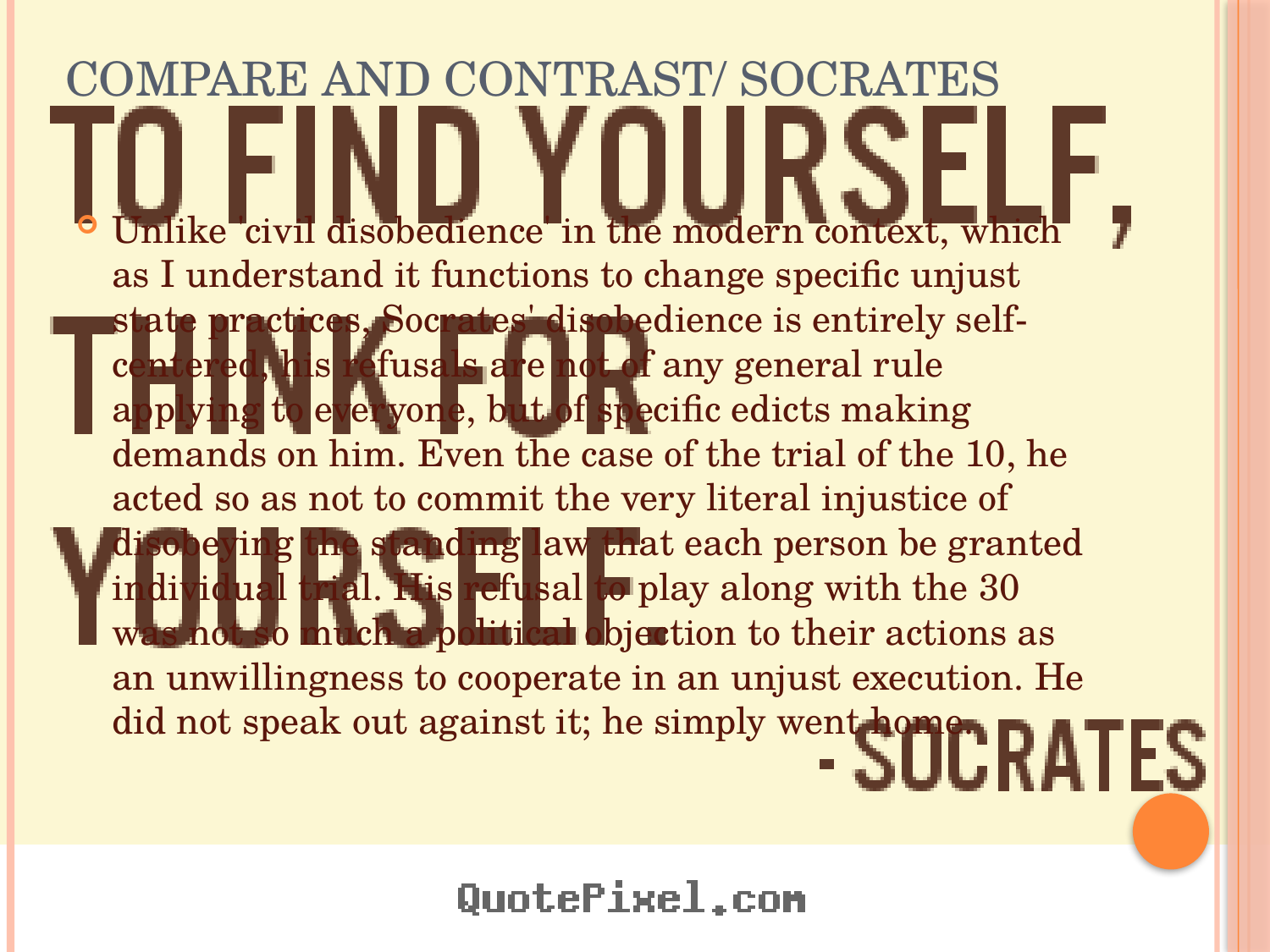

# Compare and contrast/ Socrates

Unlike 'civil disobedience' in the modern context, which as I understand it functions to change specific unjust state practices, Socrates' disobedience is entirely self-centered, his refusals are not of any general rule applying to everyone, but of specific edicts making demands on him. Even the case of the trial of the 10, he acted so as not to commit the very literal injustice of disobeying the standing law that each person be granted individual trial. His refusal to play along with the 30 was not so much a political objection to their actions as an unwillingness to cooperate in an unjust execution. He did not speak out against it; he simply went home.